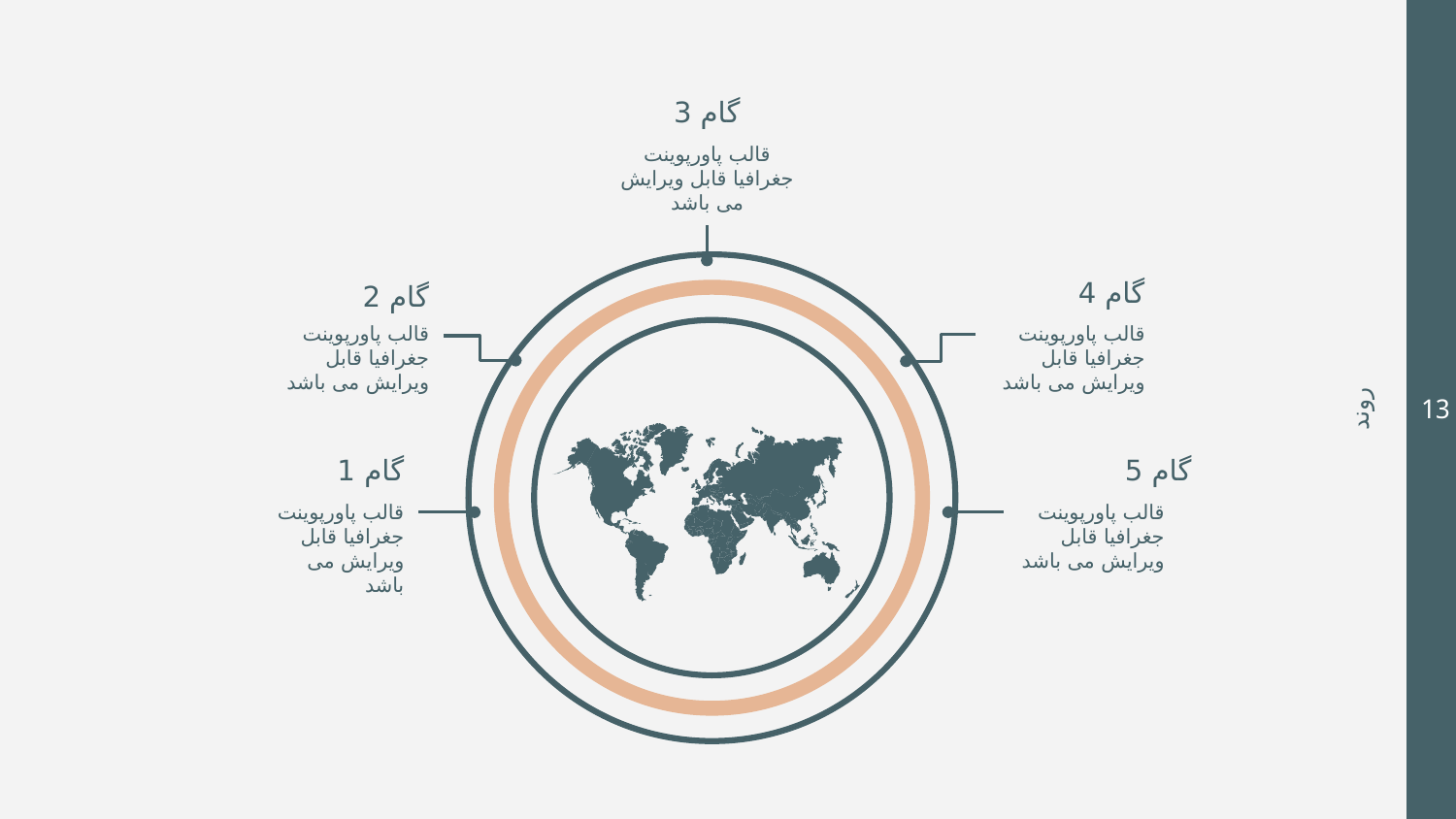

گام 3
قالب پاورپوینت جغرافیا قابل ویرایش می باشد

گام 2
گام 4
قالب پاورپوینت جغرافیا قابل ویرایش می باشد
قالب پاورپوینت جغرافیا قابل ویرایش می باشد
# روند
13
گام 1
گام 5
قالب پاورپوینت جغرافیا قابل ویرایش می باشد
قالب پاورپوینت جغرافیا قابل ویرایش می باشد